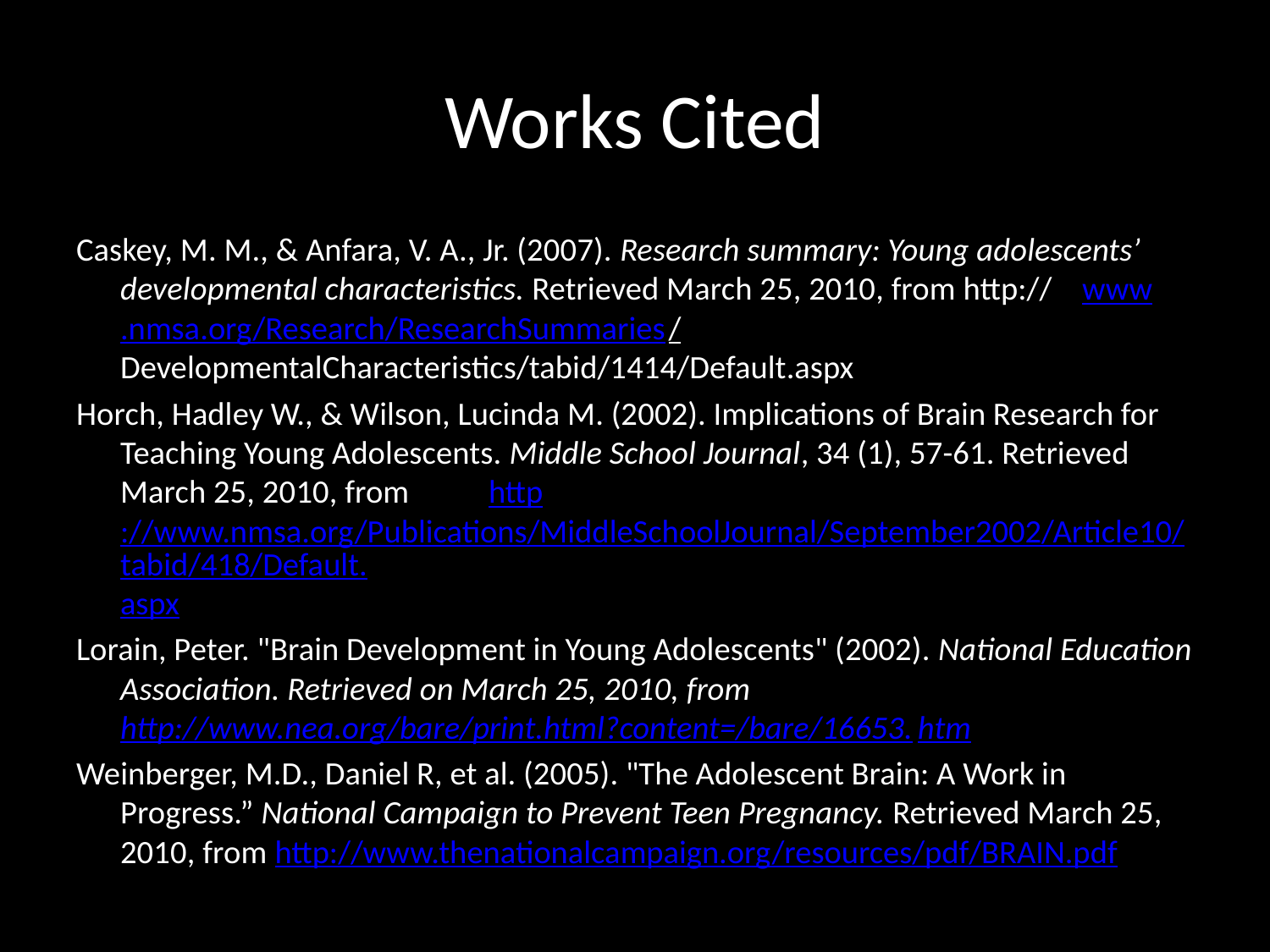

# Works Cited
Caskey, M. M., & Anfara, V. A., Jr. (2007). Research summary: Young adolescents’ developmental characteristics. Retrieved March 25, 2010, from http://    www.nmsa.org/Research/ResearchSummaries/	DevelopmentalCharacteristics/tabid/1414/Default.aspx
Horch, Hadley W., & Wilson, Lucinda M. (2002). Implications of Brain Research for Teaching Young Adolescents. Middle School Journal, 34 (1), 57-61. Retrieved March 25, 2010, from 		http://www.nmsa.org/Publications/MiddleSchoolJournal/September2002/Article10/tabid/418/Default.aspx
Lorain, Peter. "Brain Development in Young Adolescents" (2002). National Education Association. Retrieved on March 25, 2010, from http://www.nea.org/bare/print.html?content=/bare/16653.htm
Weinberger, M.D., Daniel R, et al. (2005). "The Adolescent Brain: A Work in Progress.” National Campaign to Prevent Teen Pregnancy. Retrieved March 25, 2010, from http://www.thenationalcampaign.org/resources/pdf/BRAIN.pdf